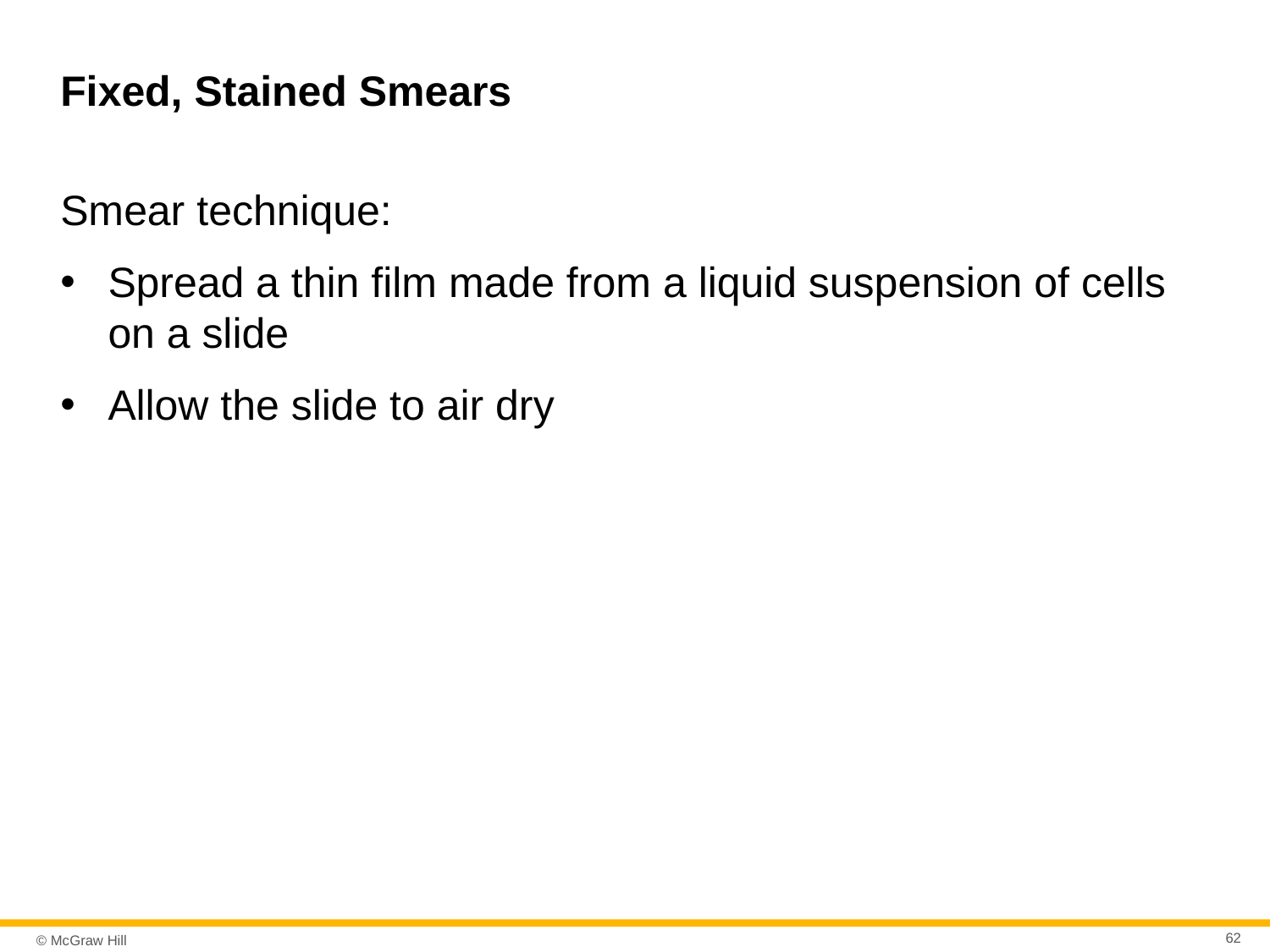

# Fixed, Stained Smears
Smear technique:
Spread a thin film made from a liquid suspension of cells on a slide
Allow the slide to air dry